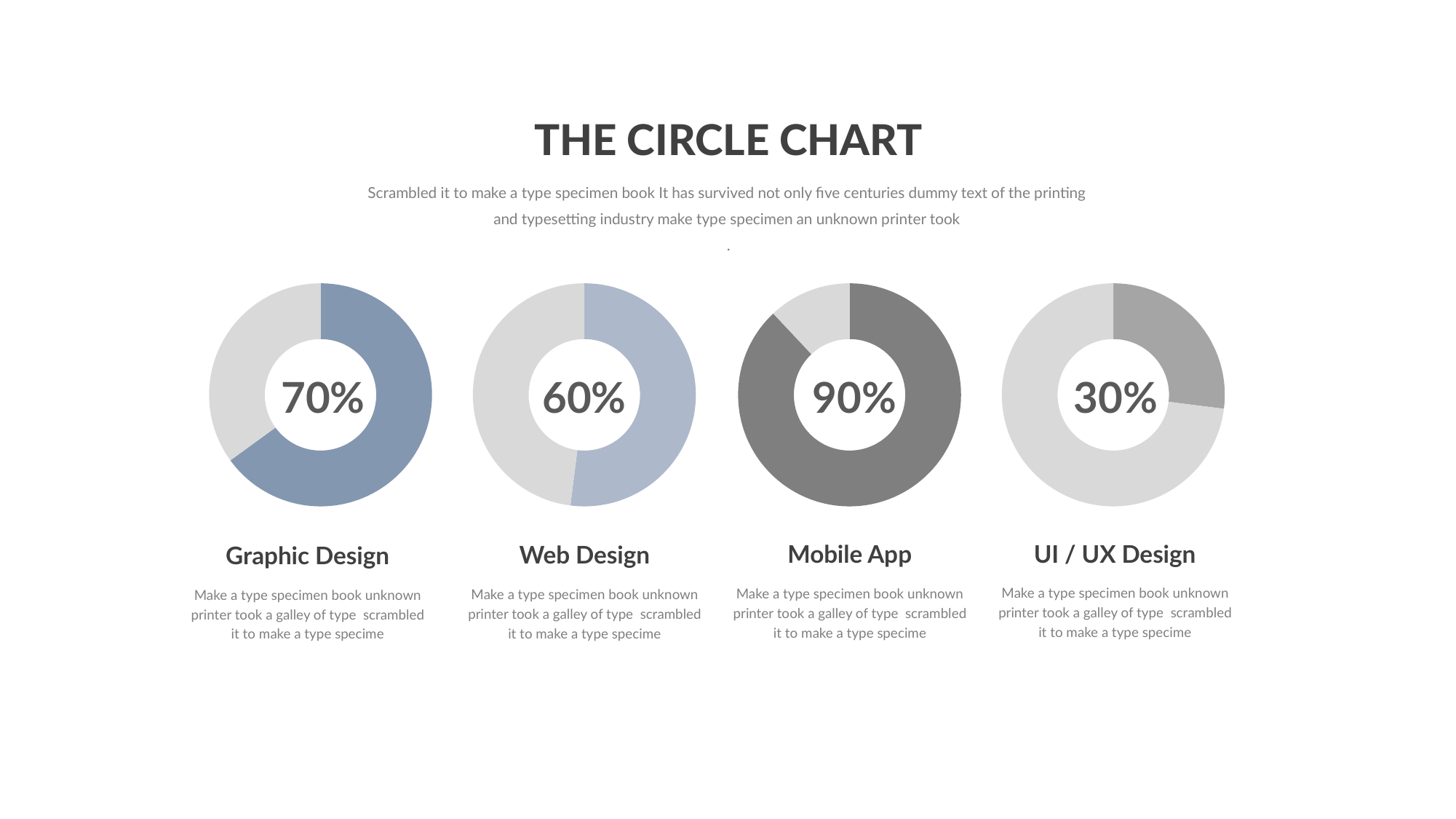

THE CIRCLE CHART
Scrambled it to make a type specimen book It has survived not only five centuries dummy text of the printing
and typesetting industry make type specimen an unknown printer took
.

### Chart

| Category | Sales |
|---|---|
| 1st Qtr | 65.0 |
| 2nd Qtr | 35.0 |

### Chart

| Category | Sales |
|---|---|
| 1st Qtr | 52.0 |
| 2nd Qtr | 48.0 |

### Chart

| Category | Sales |
|---|---|
| 1st Qtr | 88.0 |
| 2nd Qtr | 12.0 |

### Chart

| Category | Sales |
|---|---|
| 1st Qtr | 27.0 |
| 2nd Qtr | 73.0 |
70%
60%
90%
30%
UI / UX Design
Mobile App
Web Design
Graphic Design

Make a type specimen book unknown printer took a galley of type  scrambled it to make a type specime

Make a type specimen book unknown printer took a galley of type  scrambled it to make a type specime

Make a type specimen book unknown printer took a galley of type  scrambled it to make a type specime

Make a type specimen book unknown printer took a galley of type  scrambled it to make a type specime